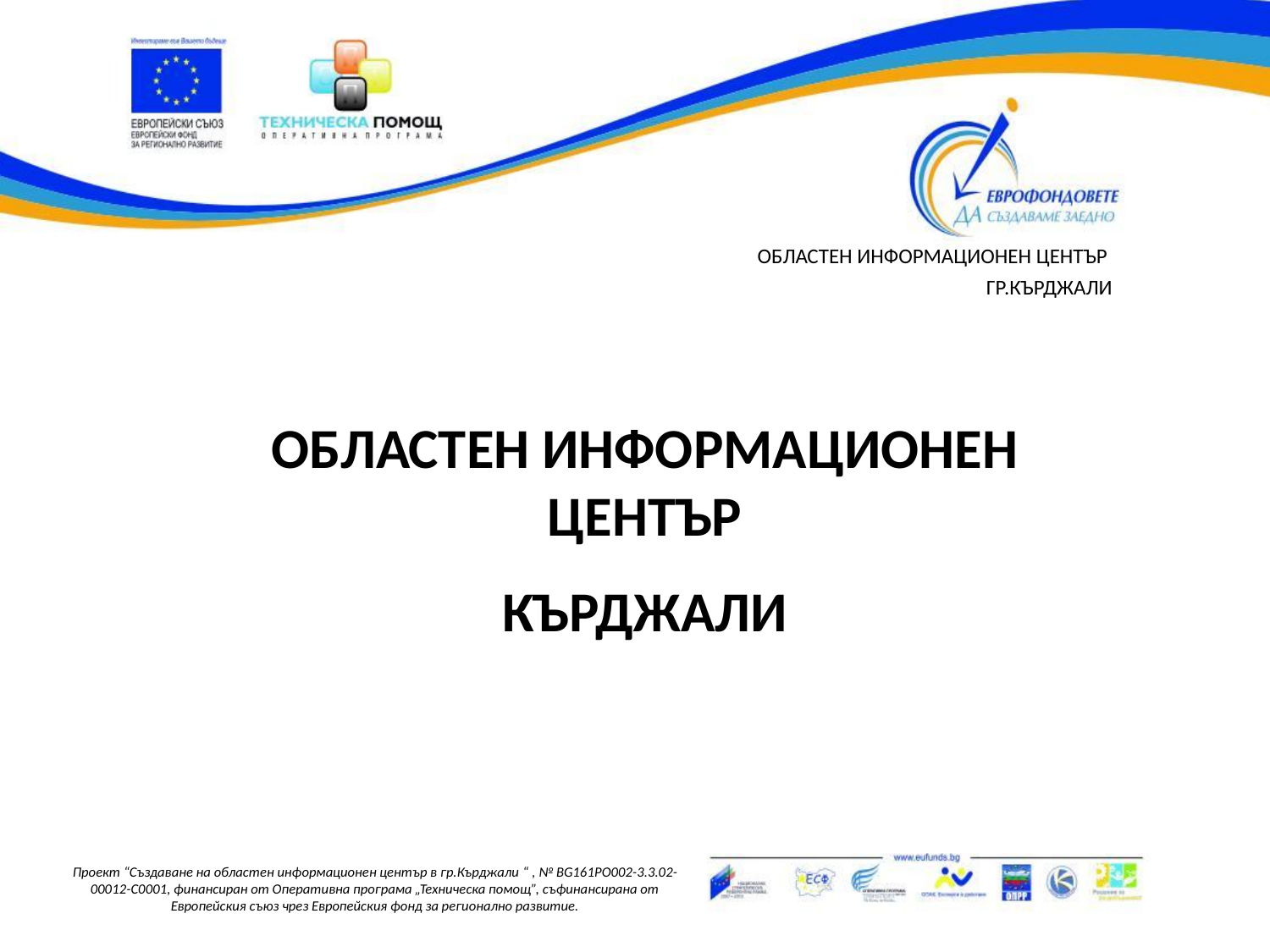

ОБЛАСТЕН ИНФОРМАЦИОНЕН ЦЕНТЪР
ГР.КЪРДЖАЛИ
ОБЛАСТЕН ИНФОРМАЦИОНЕН ЦЕНТЪР
КЪРДЖАЛИ
Проект “Създаване на областен информационен център в гр.Кърджали “ , № BG161PO002-3.3.02-00012-C0001, финансиран от Оперативна програма „Техническа помощ”, съфинансирана от Европейския съюз чрез Европейския фонд за регионално развитие.